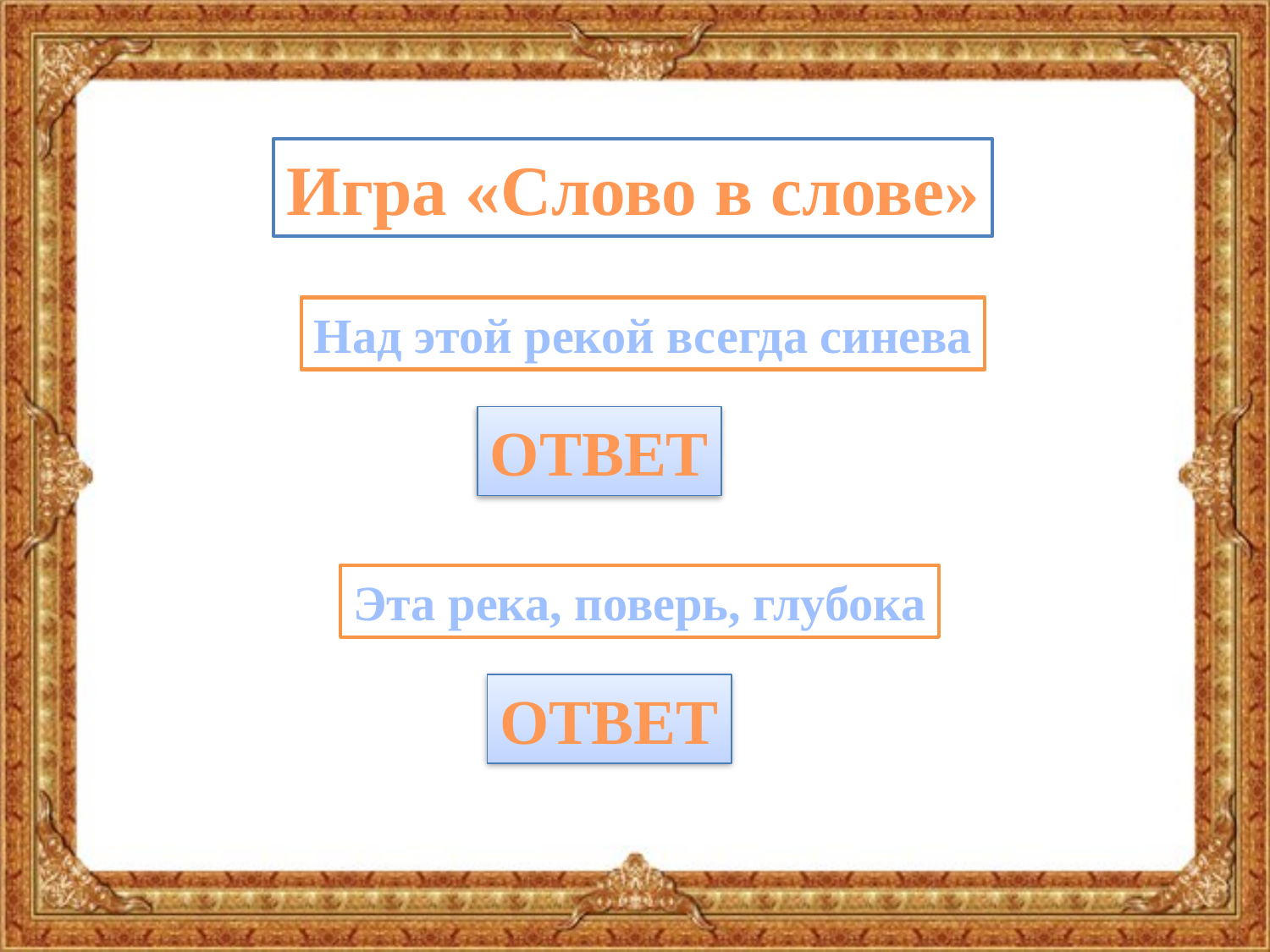

Игра «Слово в слове»
Над этой рекой всегда синева
ОТВЕТ
НЕВА
Эта река, поверь, глубока
ОТВЕТ
ОКА